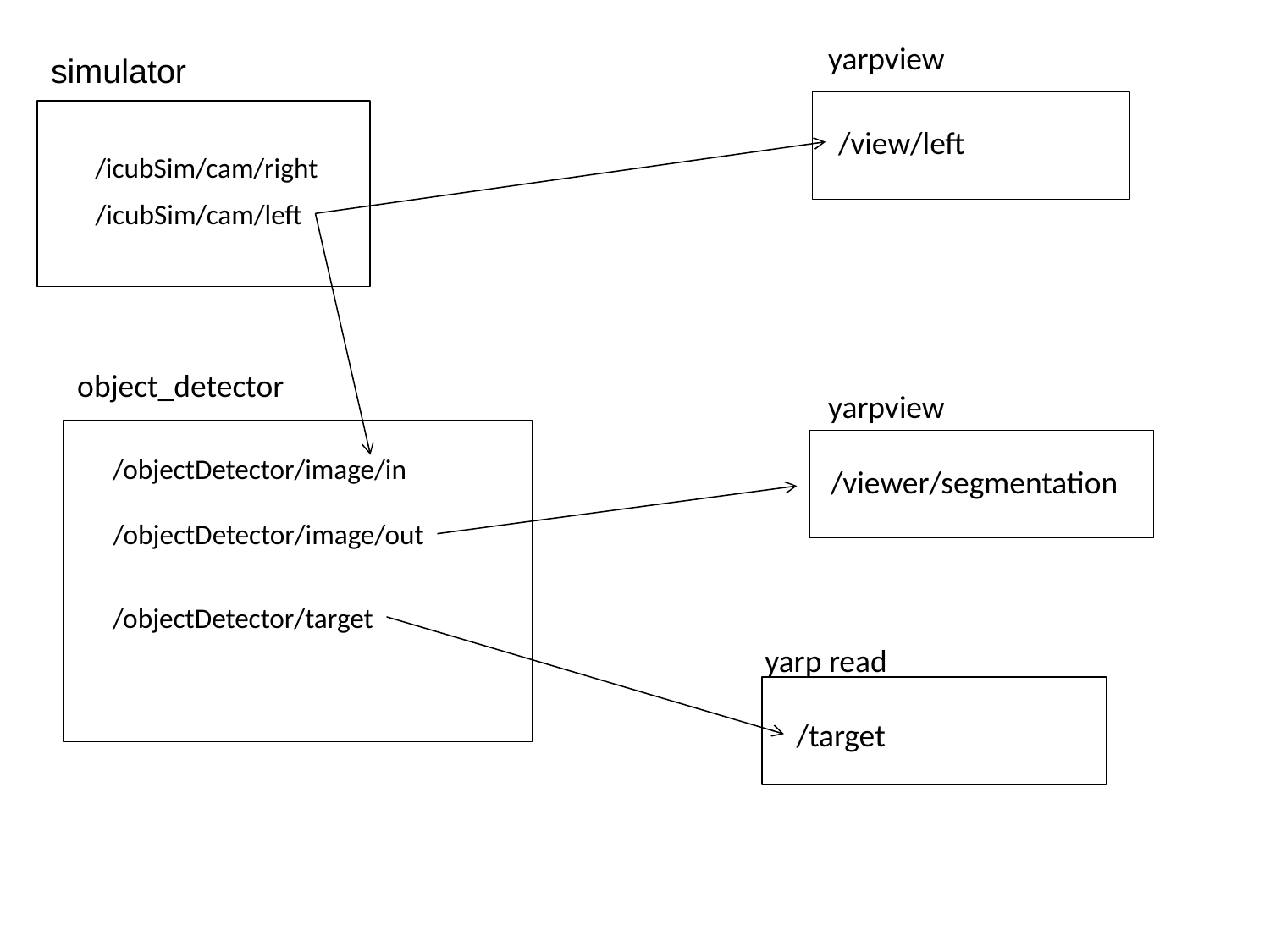

yarpview
simulator

/view/left
/icubSim/cam/right
/icubSim/cam/left
object_detector
yarpview

/objectDetector/image/in
/viewer/segmentation
/objectDetector/image/out
/objectDetector/target
yarp read

/target